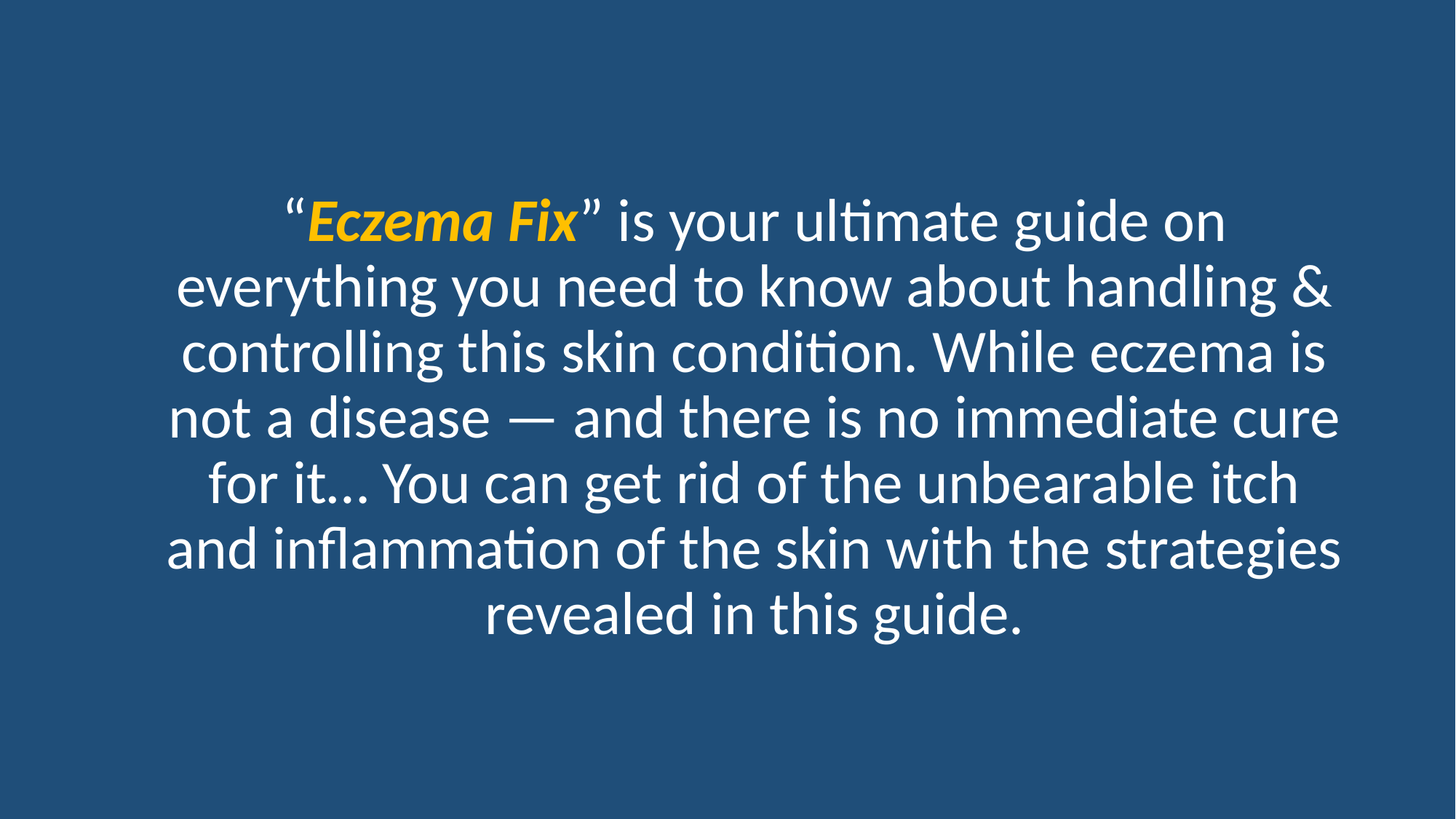

“Eczema Fix” is your ultimate guide on everything you need to know about handling & controlling this skin condition. While eczema is not a disease — and there is no immediate cure for it… You can get rid of the unbearable itch and inflammation of the skin with the strategies revealed in this guide.